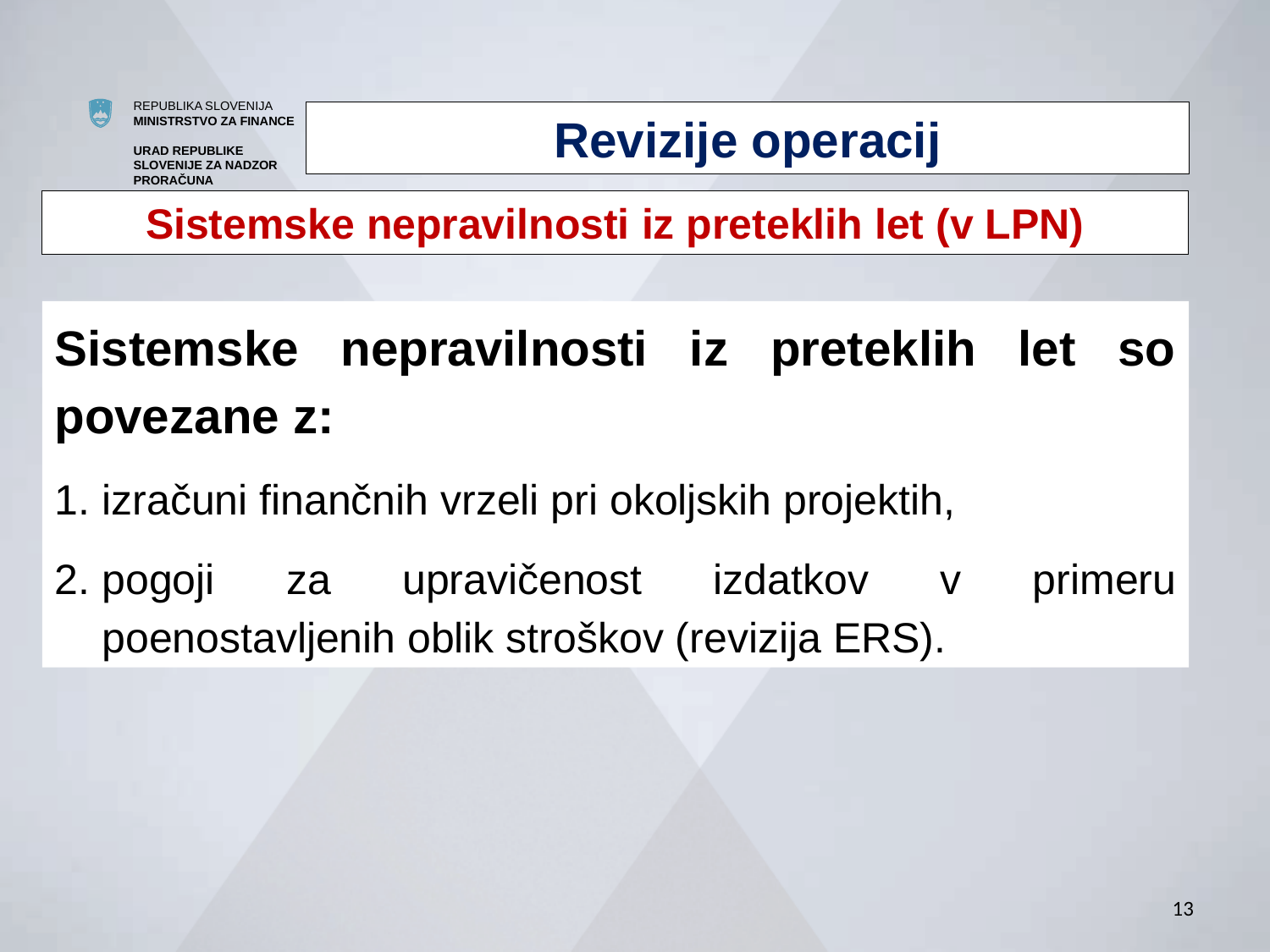

Revizije operacij
Sistemske nepravilnosti iz preteklih let (v LPN)
Sistemske nepravilnosti iz preteklih let so povezane z:
izračuni finančnih vrzeli pri okoljskih projektih,
pogoji za upravičenost izdatkov v primeru poenostavljenih oblik stroškov (revizija ERS).
13